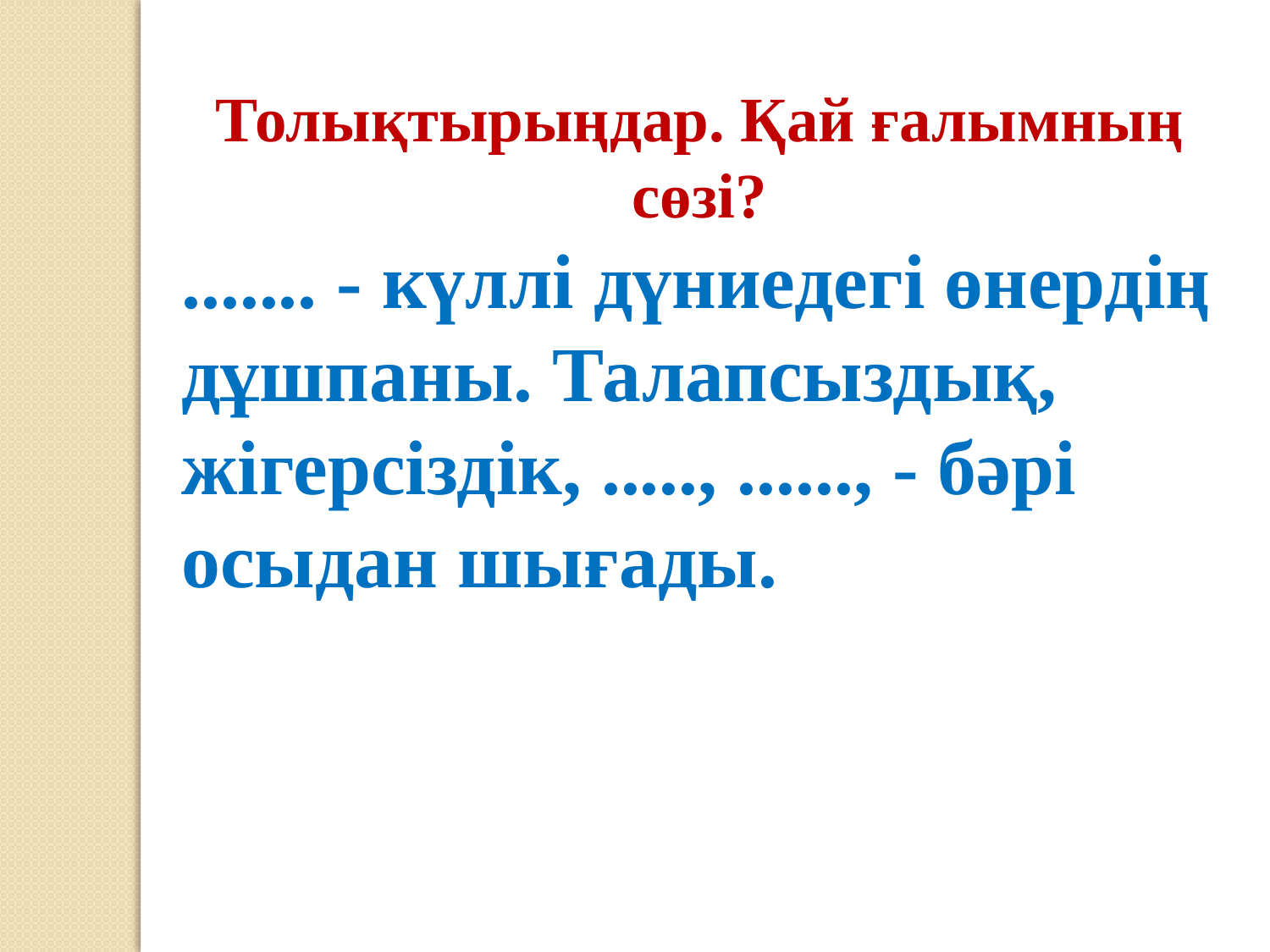

Толықтырыңдар. Қай ғалымның сөзі?
....... - күллі дүниедегі өнердің дұшпаны. Талапсыздық, жігерсіздік, ....., ......, - бәрі осыдан шығады.